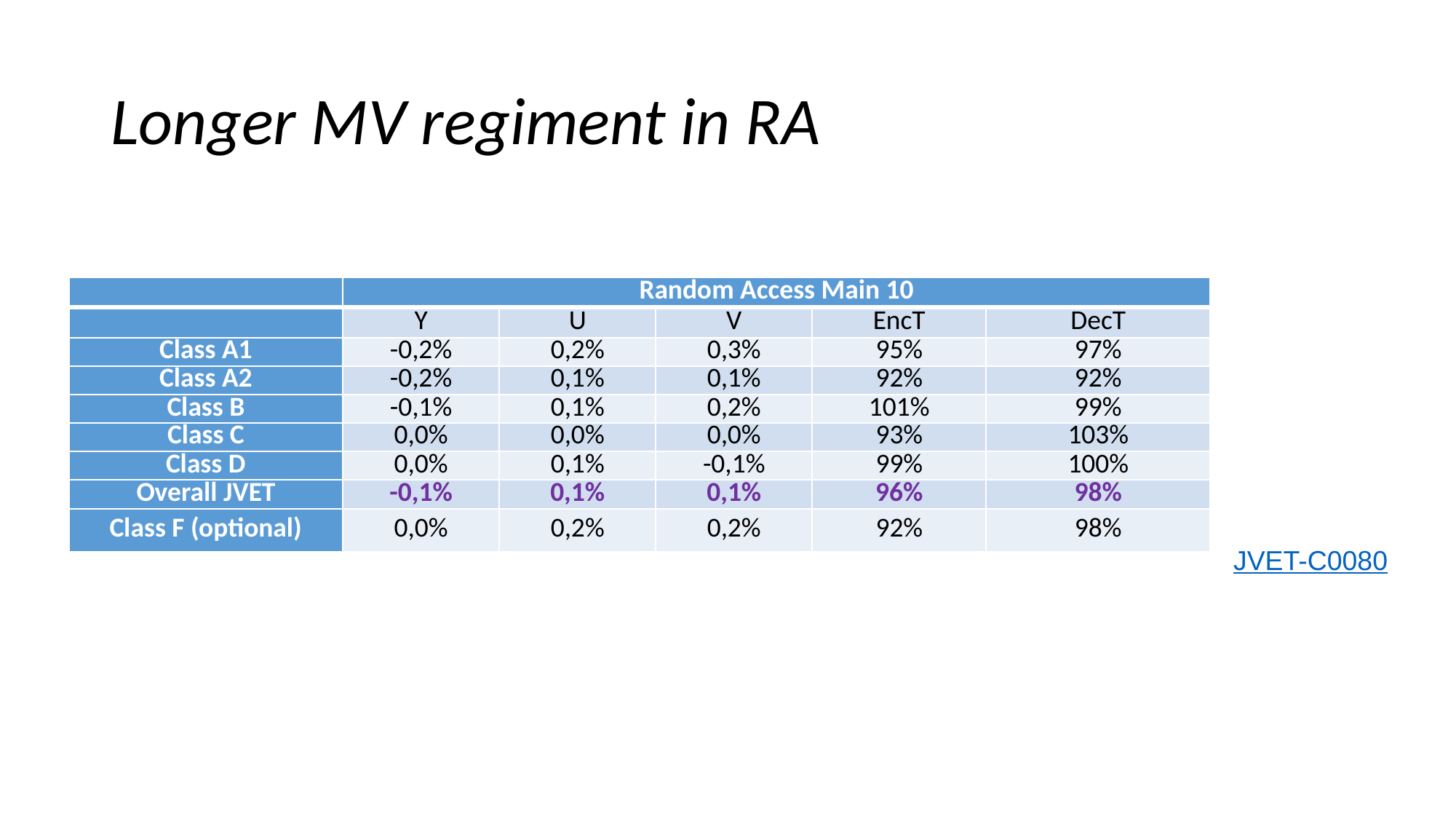

# Longer MV regiment in RA
|  | Random Access Main 10 |  |  |  |  |
| --- | --- | --- | --- | --- | --- |
|  | Y | U | V | EncT | DecT |
| Class A1 | -0,2% | 0,2% | 0,3% | 95% | 97% |
| Class A2 | -0,2% | 0,1% | 0,1% | 92% | 92% |
| Class B | -0,1% | 0,1% | 0,2% | 101% | 99% |
| Class C | 0,0% | 0,0% | 0,0% | 93% | 103% |
| Class D | 0,0% | 0,1% | -0,1% | 99% | 100% |
| Overall JVET | -0,1% | 0,1% | 0,1% | 96% | 98% |
| Class F (optional) | 0,0% | 0,2% | 0,2% | 92% | 98% |
JVET-C0080